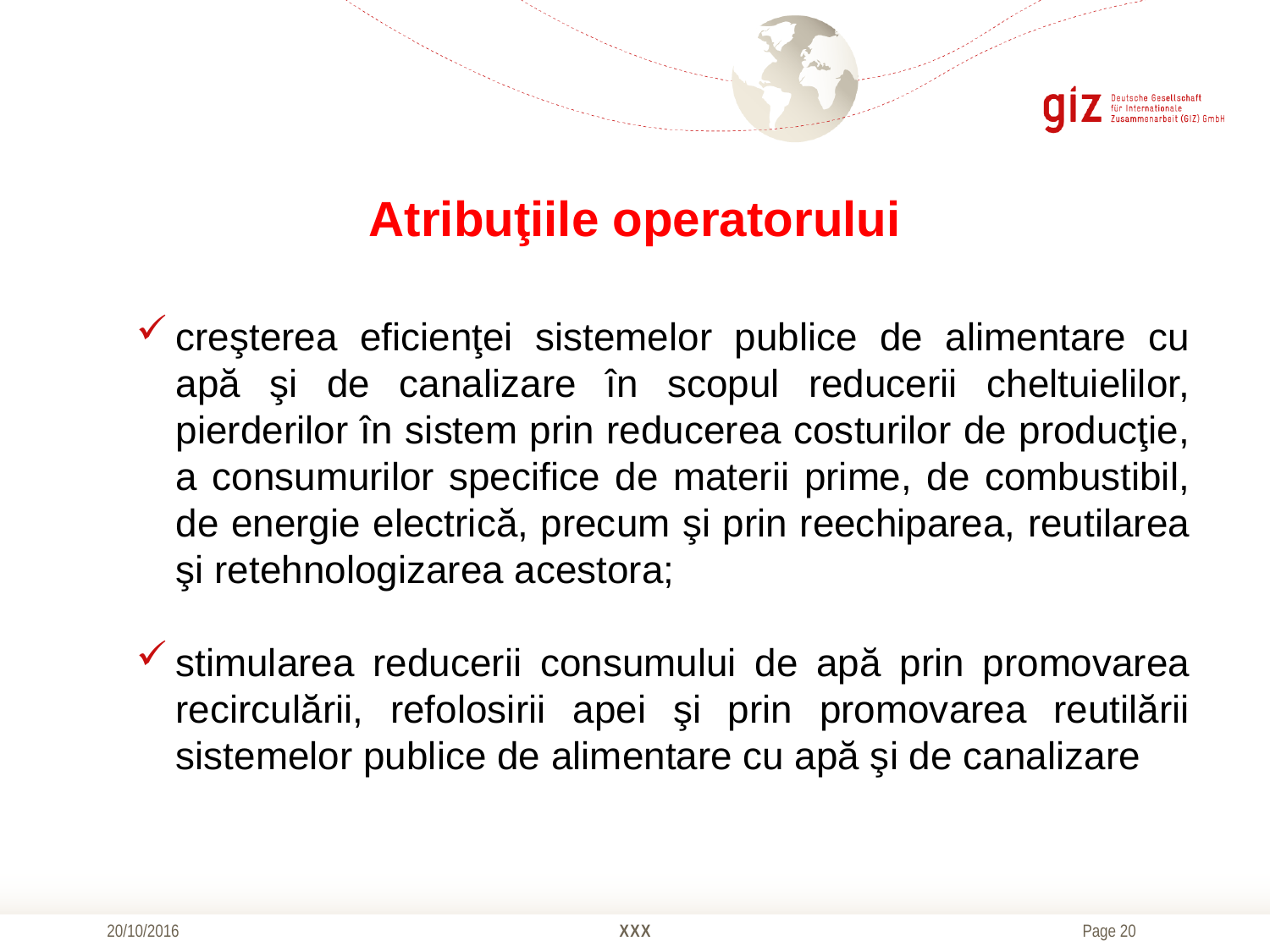

# Atribuţiile operatorului
creşterea eficienţei sistemelor publice de alimentare cu apă şi de canalizare în scopul reducerii cheltuielilor, pierderilor în sistem prin reducerea costurilor de producţie, a consumurilor specifice de materii prime, de combustibil, de energie electrică, precum şi prin reechiparea, reutilarea şi retehnologizarea acestora;

stimularea reducerii consumului de apă prin promovarea recirculării, refolosirii apei şi prin promovarea reutilării sistemelor publice de alimentare cu apă şi de canalizare
20/10/2016
XXX